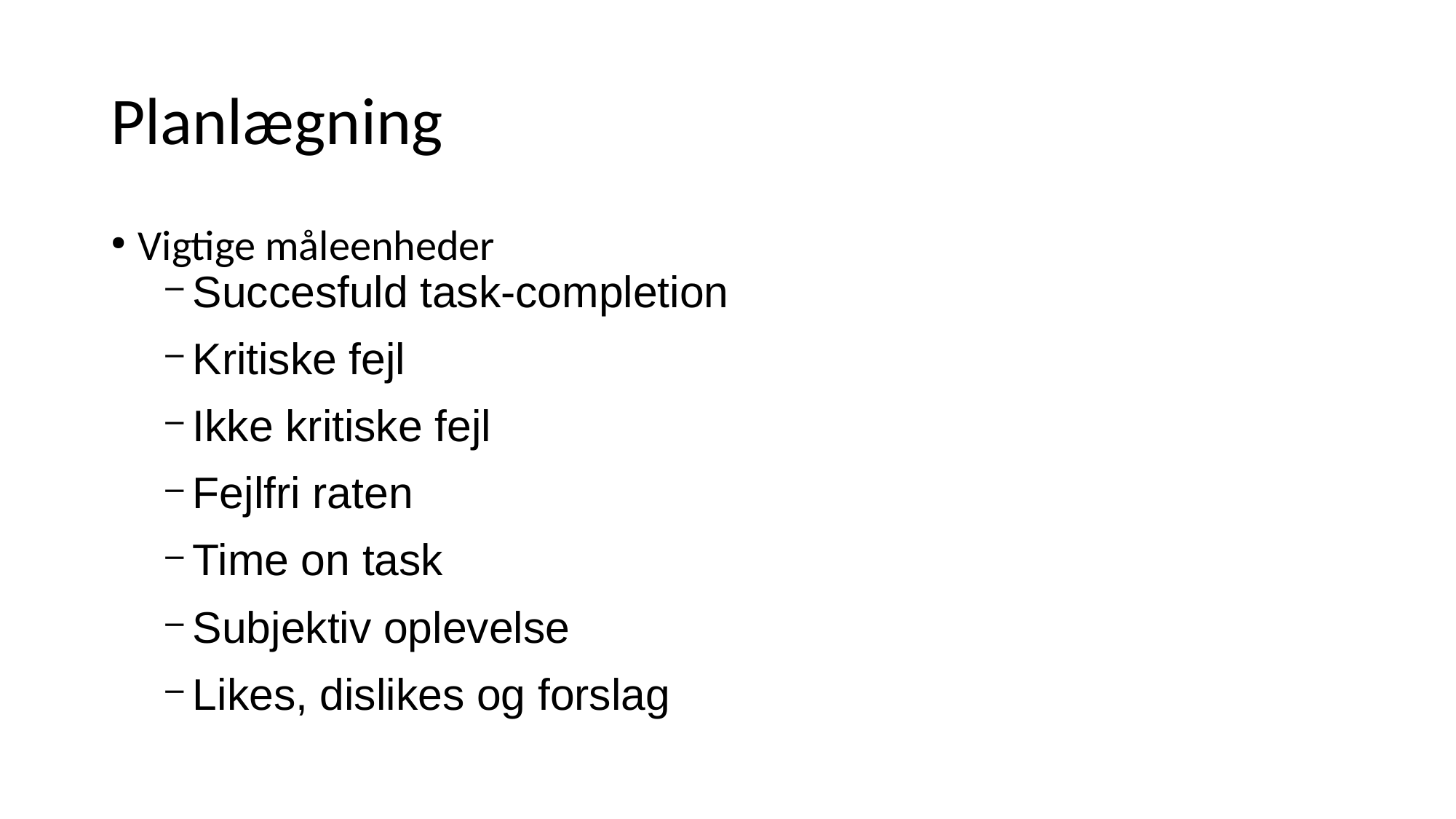

Planlægning
Vigtige måleenheder
Succesfuld task-completion
Kritiske fejl
Ikke kritiske fejl
Fejlfri raten
Time on task
Subjektiv oplevelse
Likes, dislikes og forslag